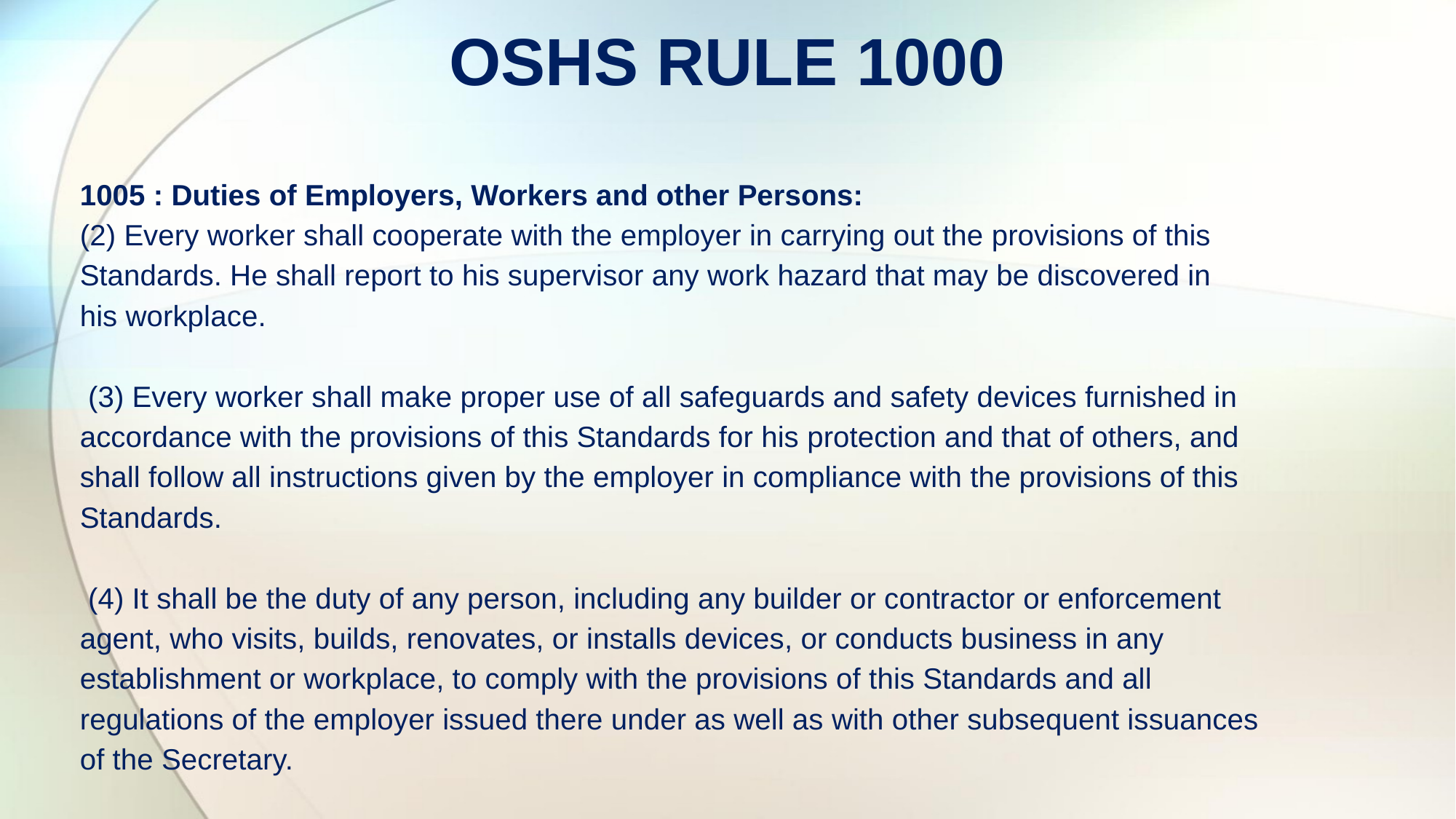

# OSHS RULE 1000
1005 : Duties of Employers, Workers and other Persons:
(2) Every worker shall cooperate with the employer in carrying out the provisions of this
Standards. He shall report to his supervisor any work hazard that may be discovered in
his workplace.

 (3) Every worker shall make proper use of all safeguards and safety devices furnished in
accordance with the provisions of this Standards for his protection and that of others, and
shall follow all instructions given by the employer in compliance with the provisions of this
Standards.

 (4) It shall be the duty of any person, including any builder or contractor or enforcement
agent, who visits, builds, renovates, or installs devices, or conducts business in any
establishment or workplace, to comply with the provisions of this Standards and all
regulations of the employer issued there under as well as with other subsequent issuances
of the Secretary.